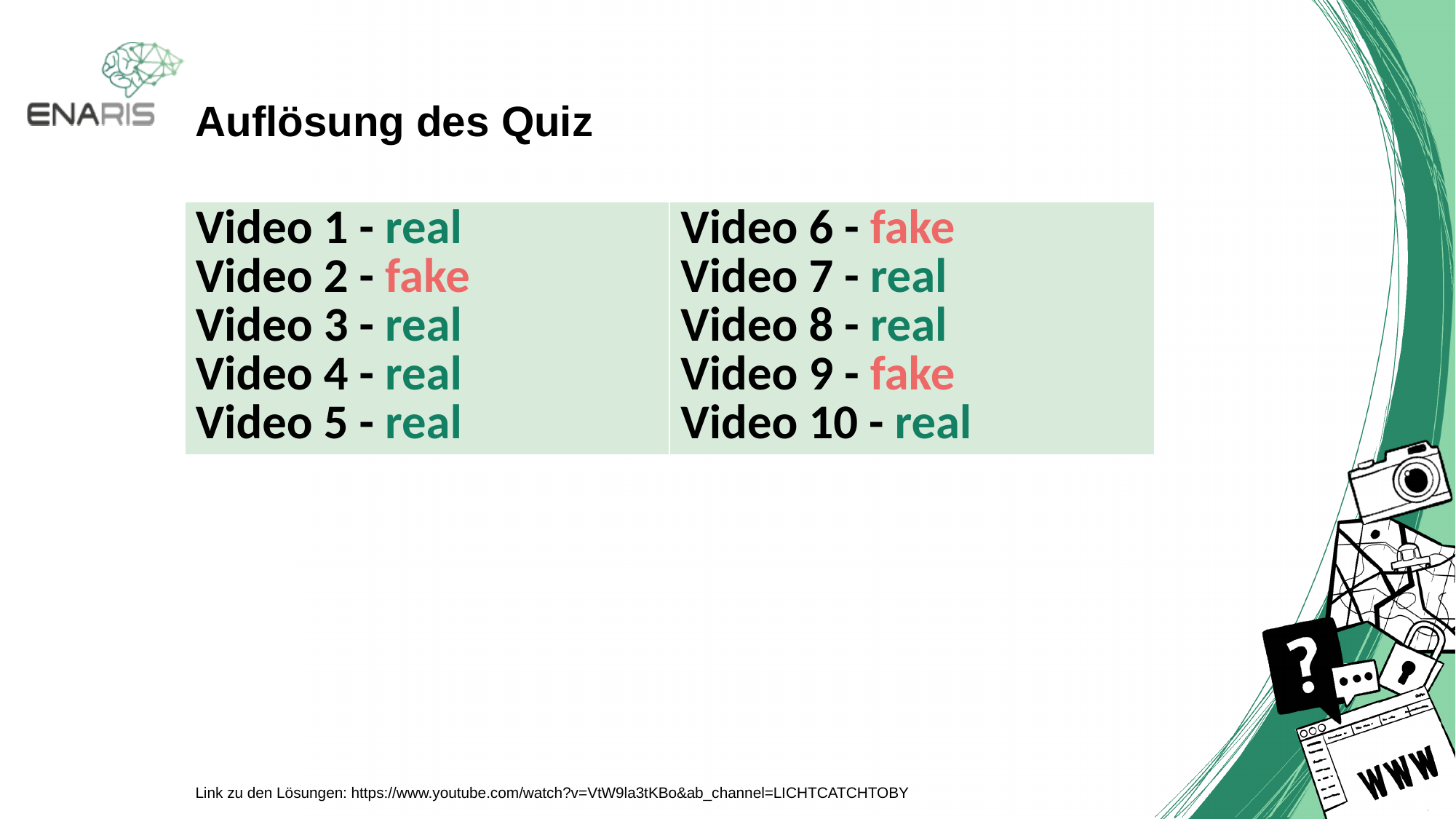

# Auflösung des Quiz
| Video 1 - real Video 2 - fake Video 3 - real Video 4 - real Video 5 - real | Video 6 - fake Video 7 - real Video 8 - real Video 9 - fake Video 10 - real |
| --- | --- |
Link zu den Lösungen: https://www.youtube.com/watch?v=VtW9la3tKBo&ab_channel=LICHTCATCHTOBY